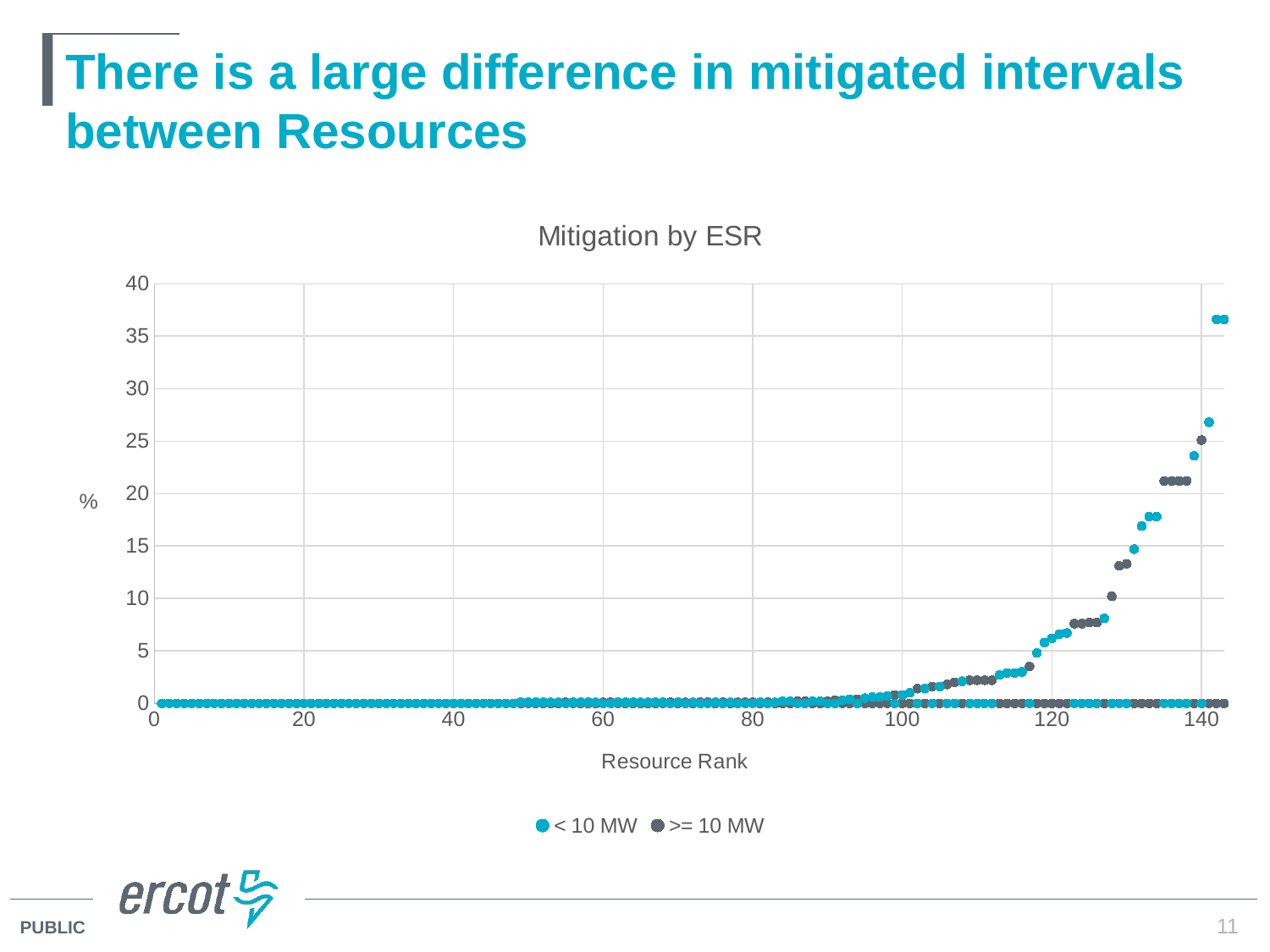

# There is a large difference in mitigated intervals between Resources

### Chart: Mitigation by ESR

| Category | < 10 MW | >= 10 MW |
|---|---|---|
11